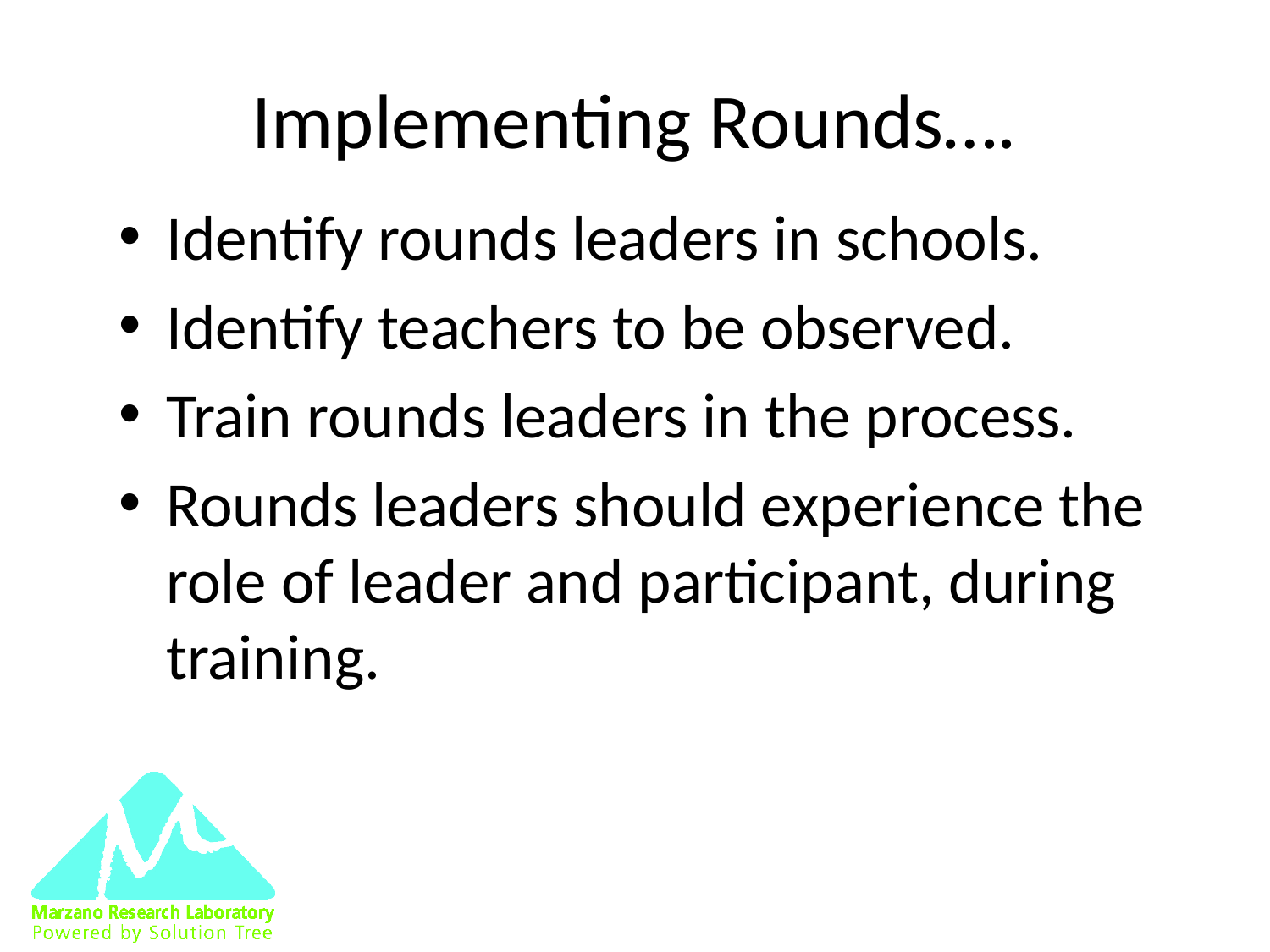

# Implementing Rounds….
Identify rounds leaders in schools.
Identify teachers to be observed.
Train rounds leaders in the process.
Rounds leaders should experience the role of leader and participant, during training.